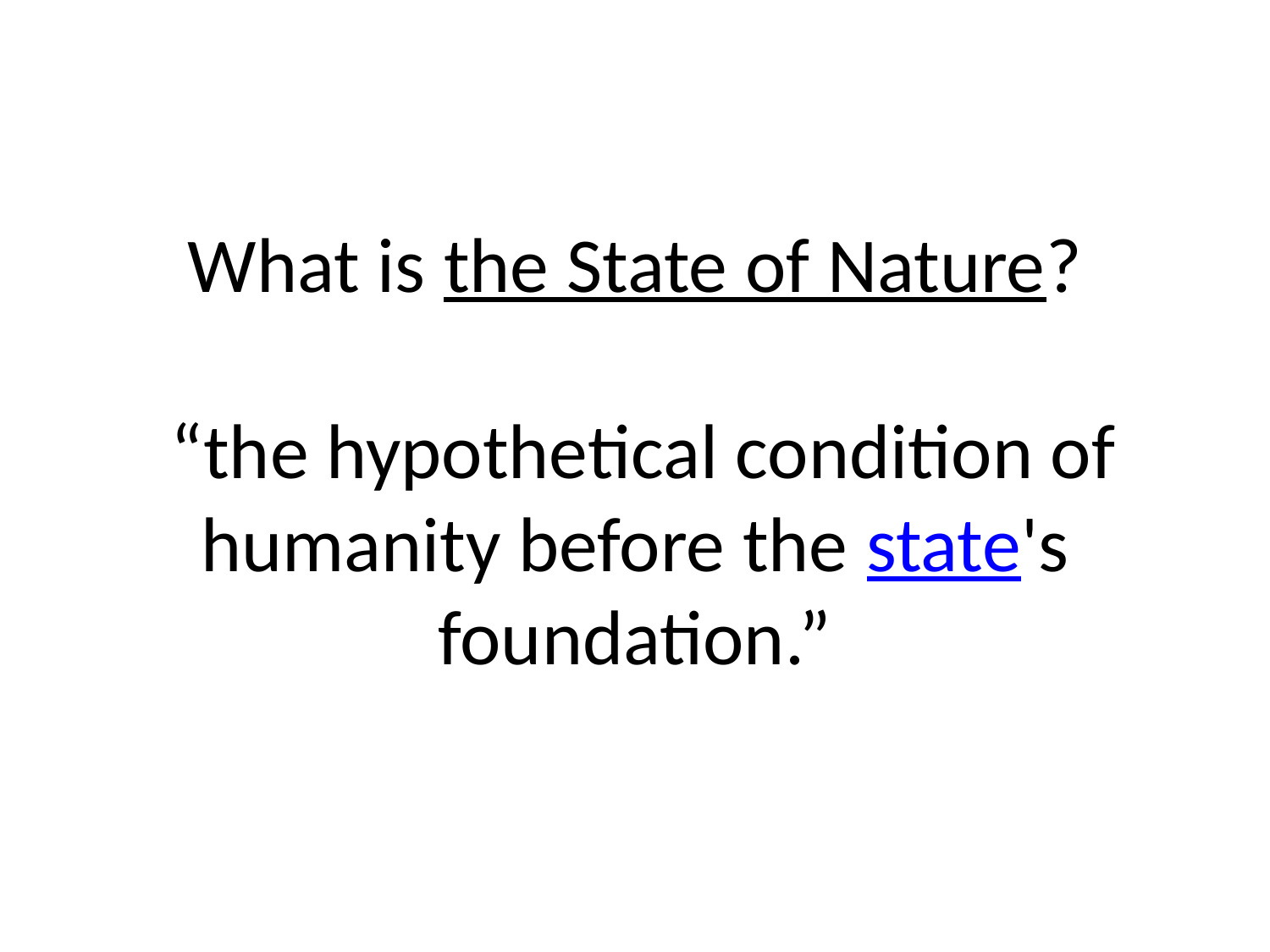

# What is the State of Nature? “the hypothetical condition of humanity before the state's foundation.”